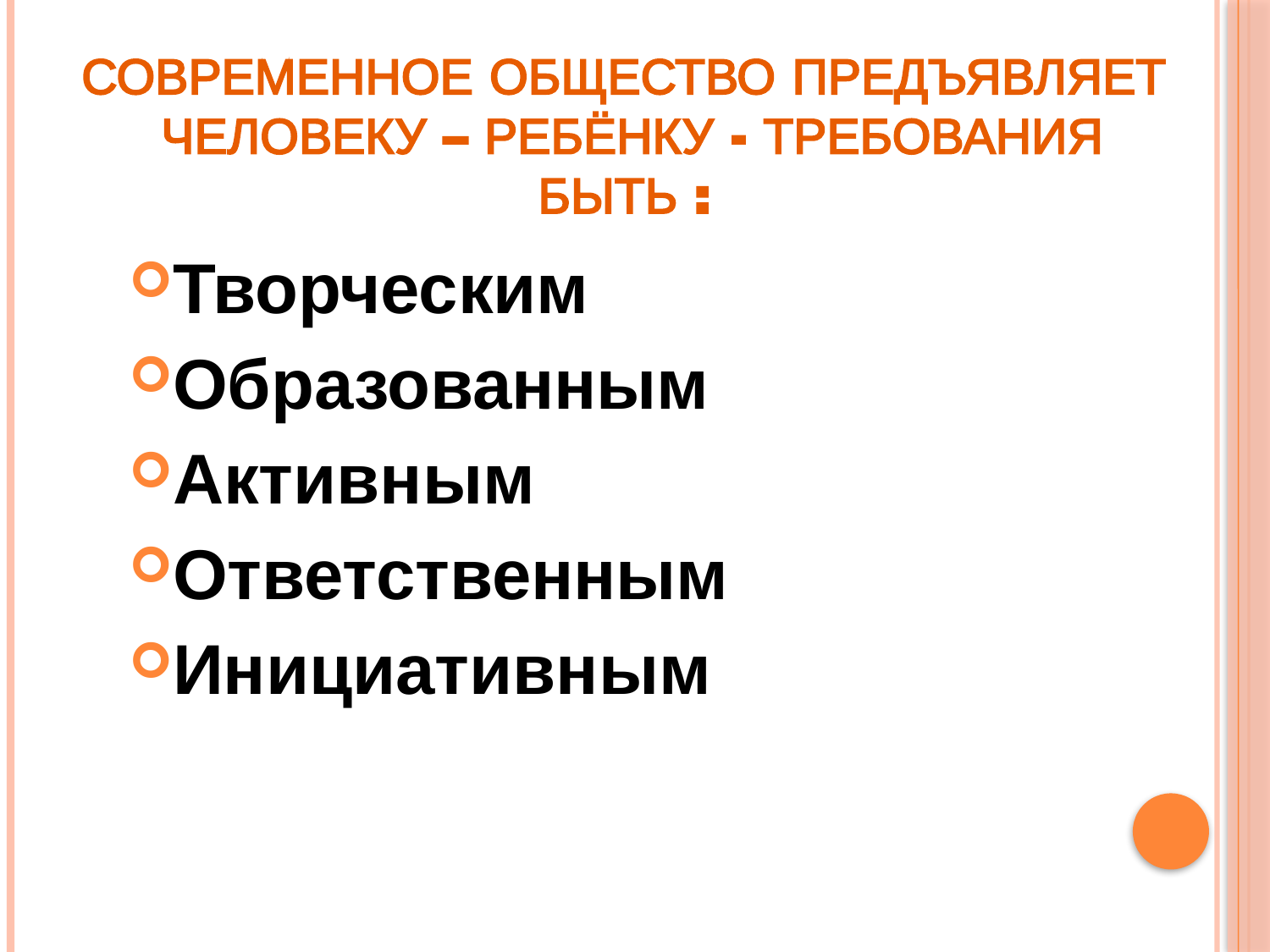

# Современное общество предъявляет человеку – РЕБЁНКУ - требования Быть :
Творческим
Образованным
Активным
Ответственным
Инициативным